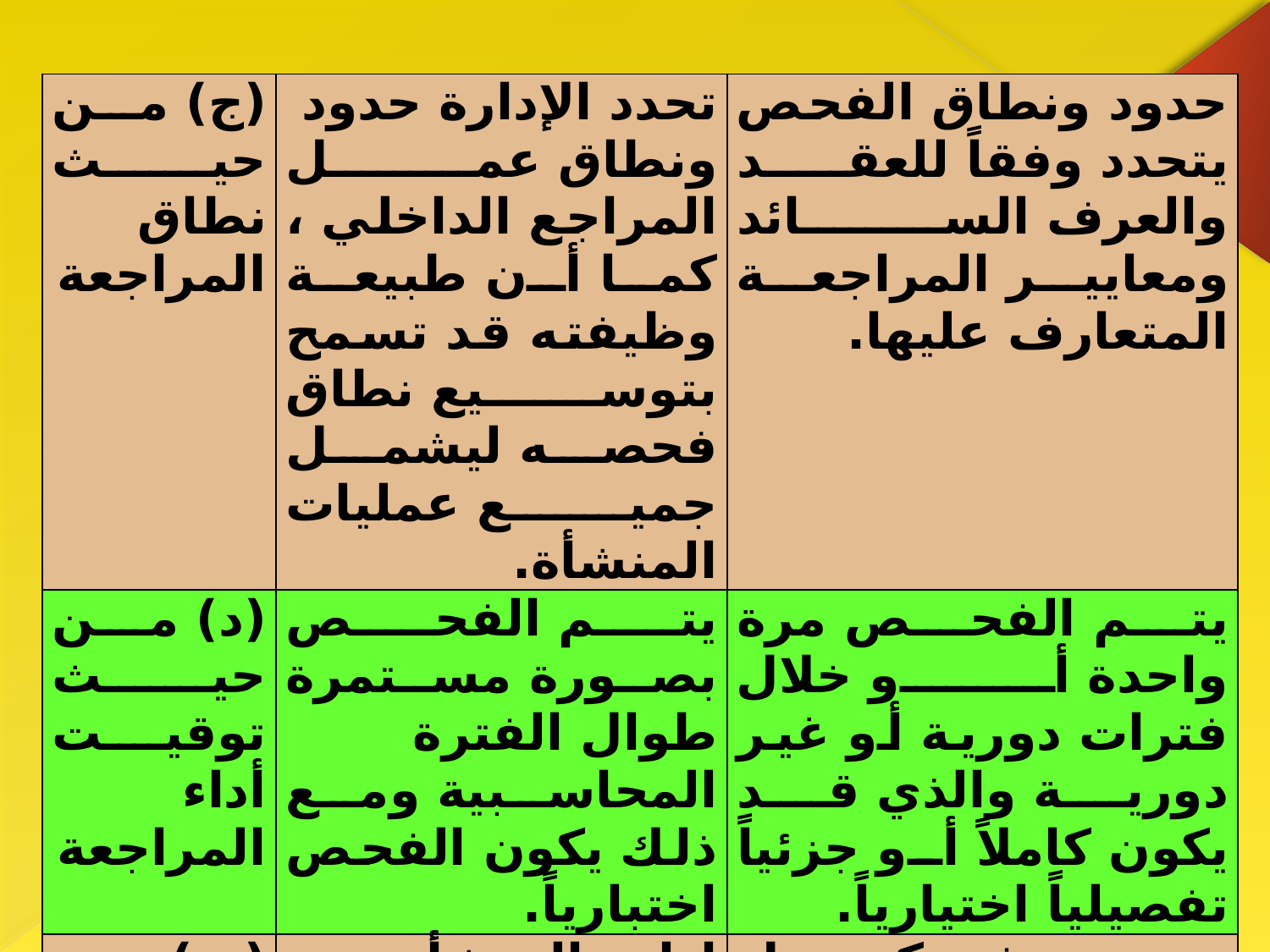

| (ج) من حيث نطاق المراجعة | تحدد الإدارة حدود ونطاق عمل المراجع الداخلي ، كما أن طبيعة وظيفته قد تسمح بتوسيع نطاق فحصه ليشمل جميع عمليات المنشأة. | حدود ونطاق الفحص يتحدد وفقاً للعقد والعرف السائد ومعايير المراجعة المتعارف عليها. |
| --- | --- | --- |
| (د) من حيث توقيت أداء المراجعة | يتم الفحص بصورة مستمرة طوال الفترة المحاسبية ومع ذلك يكون الفحص اختبارياً. | يتم الفحص مرة واحدة أو خلال فترات دورية أو غير دورية والذي قد يكون كاملاً أو جزئياً تفصيلياً اختيارياً. |
| (هـ) من حيث المستفيدين | إدارة المنشأة تستفيد من المراجعة الداخلية | يستفيد كل المطلعين على التقارير المالية المعتمدة من المراجع الخارجية. |